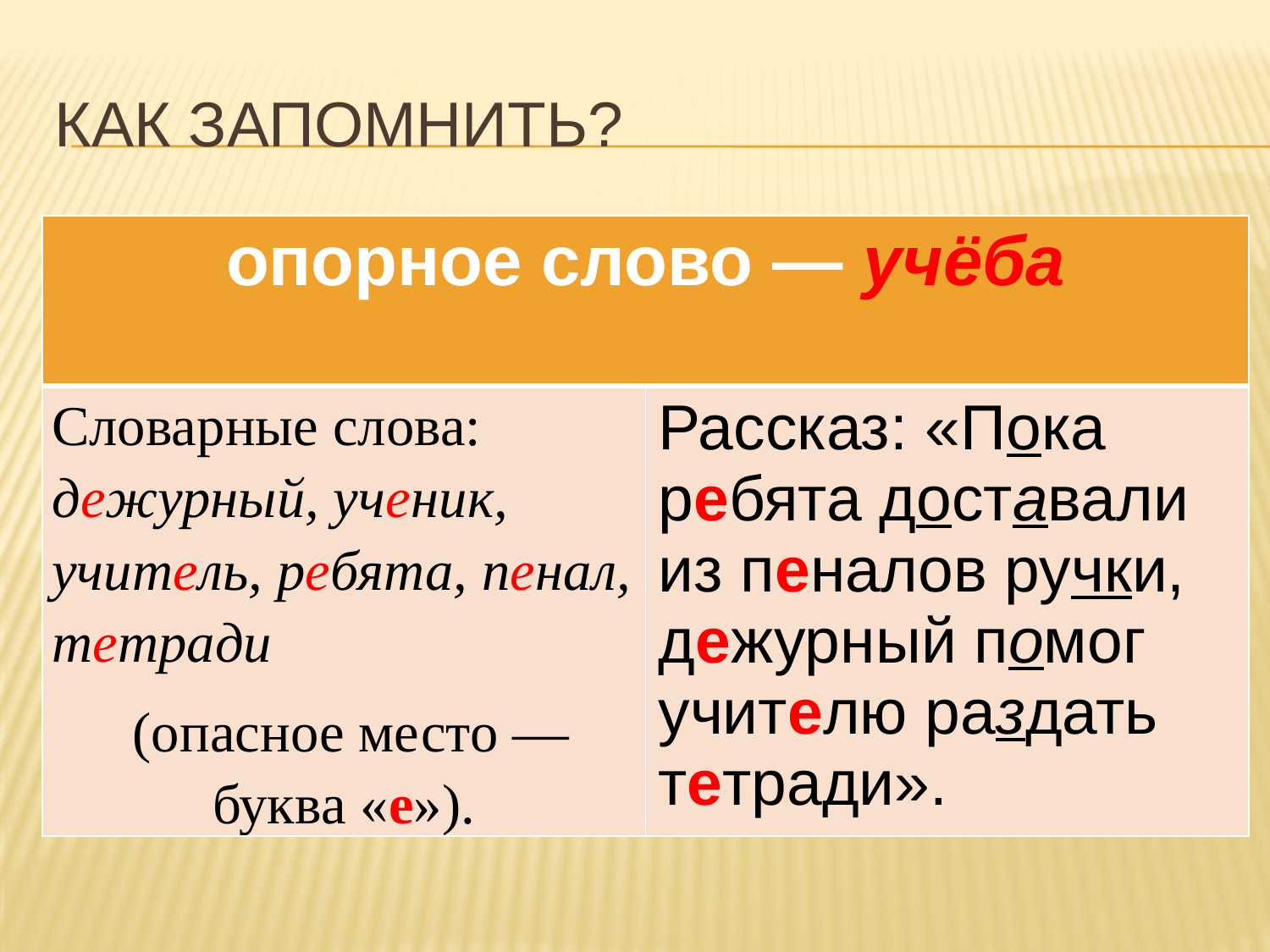

# Как запомнить?
| опорное слово — учёба |  |
| --- | --- |
| Словарные слова: дежурный, ученик, учитель, ребята, пенал, тетради (опасное место — буква «е»). | Рассказ: «Пока ребята доставали из пеналов ручки, дежурный помог учителю раздать тетради». |